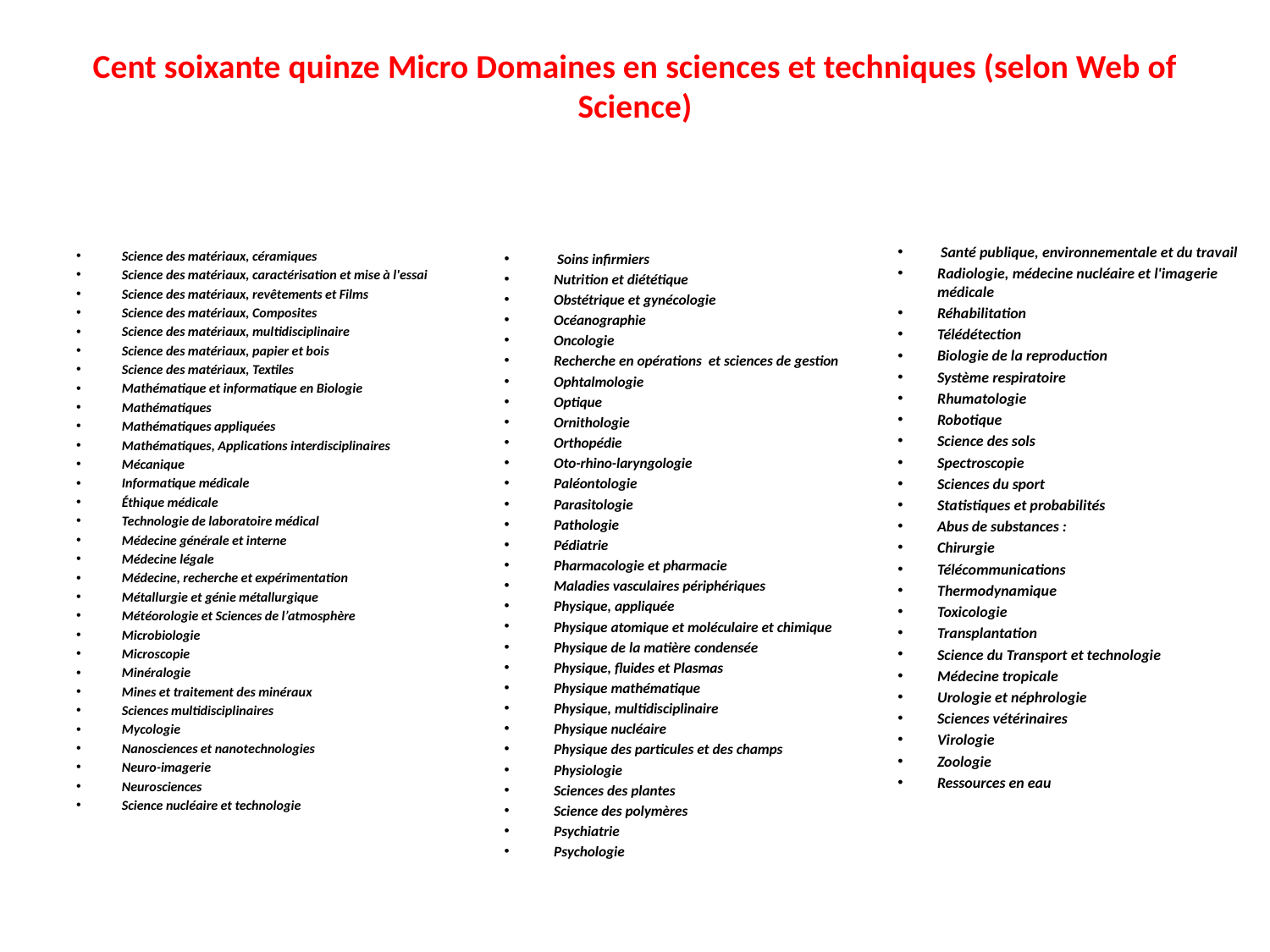

# Cent soixante quinze Micro Domaines en sciences et techniques (selon Web of Science)

Science des matériaux, céramiques
Science des matériaux, caractérisation et mise à l'essai
Science des matériaux, revêtements et Films
Science des matériaux, Composites
Science des matériaux, multidisciplinaire
Science des matériaux, papier et bois
Science des matériaux, Textiles
Mathématique et informatique en Biologie
Mathématiques
Mathématiques appliquées
Mathématiques, Applications interdisciplinaires
Mécanique
Informatique médicale
Éthique médicale
Technologie de laboratoire médical
Médecine générale et interne
Médecine légale
Médecine, recherche et expérimentation
Métallurgie et génie métallurgique
Météorologie et Sciences de l’atmosphère
Microbiologie
Microscopie
Minéralogie
Mines et traitement des minéraux
Sciences multidisciplinaires
Mycologie
Nanosciences et nanotechnologies
Neuro-imagerie
Neurosciences
Science nucléaire et technologie

 Santé publique, environnementale et du travail
Radiologie, médecine nucléaire et l'imagerie médicale
Réhabilitation
Télédétection
Biologie de la reproduction
Système respiratoire
Rhumatologie
Robotique
Science des sols
Spectroscopie
Sciences du sport
Statistiques et probabilités
Abus de substances :
Chirurgie
Télécommunications
Thermodynamique
Toxicologie
Transplantation
Science du Transport et technologie
Médecine tropicale
Urologie et néphrologie
Sciences vétérinaires
Virologie
Zoologie
Ressources en eau

 Soins infirmiers
Nutrition et diététique
Obstétrique et gynécologie
Océanographie
Oncologie
Recherche en opérations  et sciences de gestion
Ophtalmologie
Optique
Ornithologie
Orthopédie
Oto-rhino-laryngologie
Paléontologie
Parasitologie
Pathologie
Pédiatrie
Pharmacologie et pharmacie
Maladies vasculaires périphériques
Physique, appliquée
Physique atomique et moléculaire et chimique
Physique de la matière condensée
Physique, fluides et Plasmas
Physique mathématique
Physique, multidisciplinaire
Physique nucléaire
Physique des particules et des champs
Physiologie
Sciences des plantes
Science des polymères
Psychiatrie
Psychologie